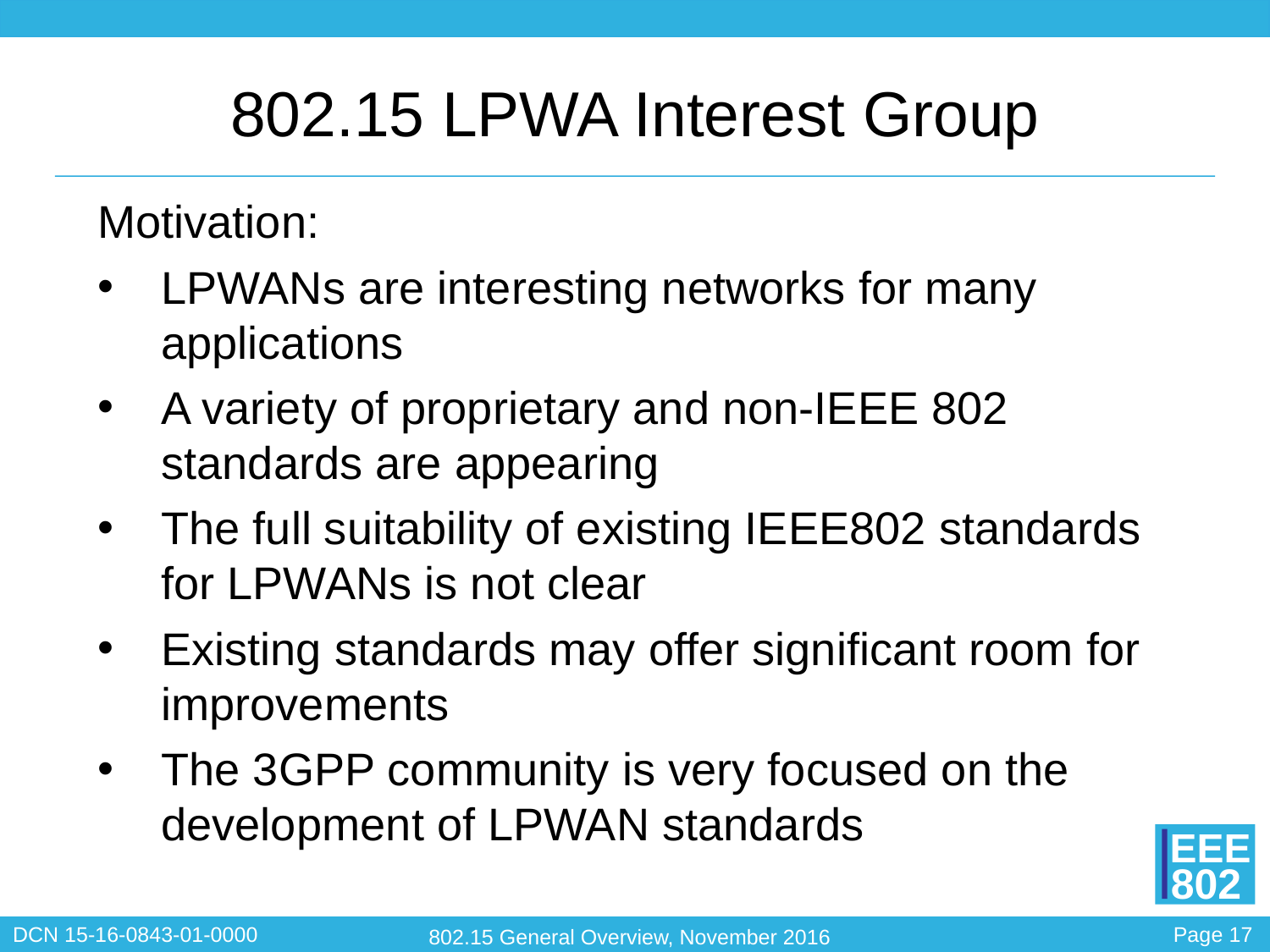

# 802.15 LPWA Interest Group
Motivation:
LPWANs are interesting networks for many applications
A variety of proprietary and non-IEEE 802 standards are appearing
The full suitability of existing IEEE802 standards for LPWANs is not clear
Existing standards may offer significant room for improvements
The 3GPP community is very focused on the development of LPWAN standards